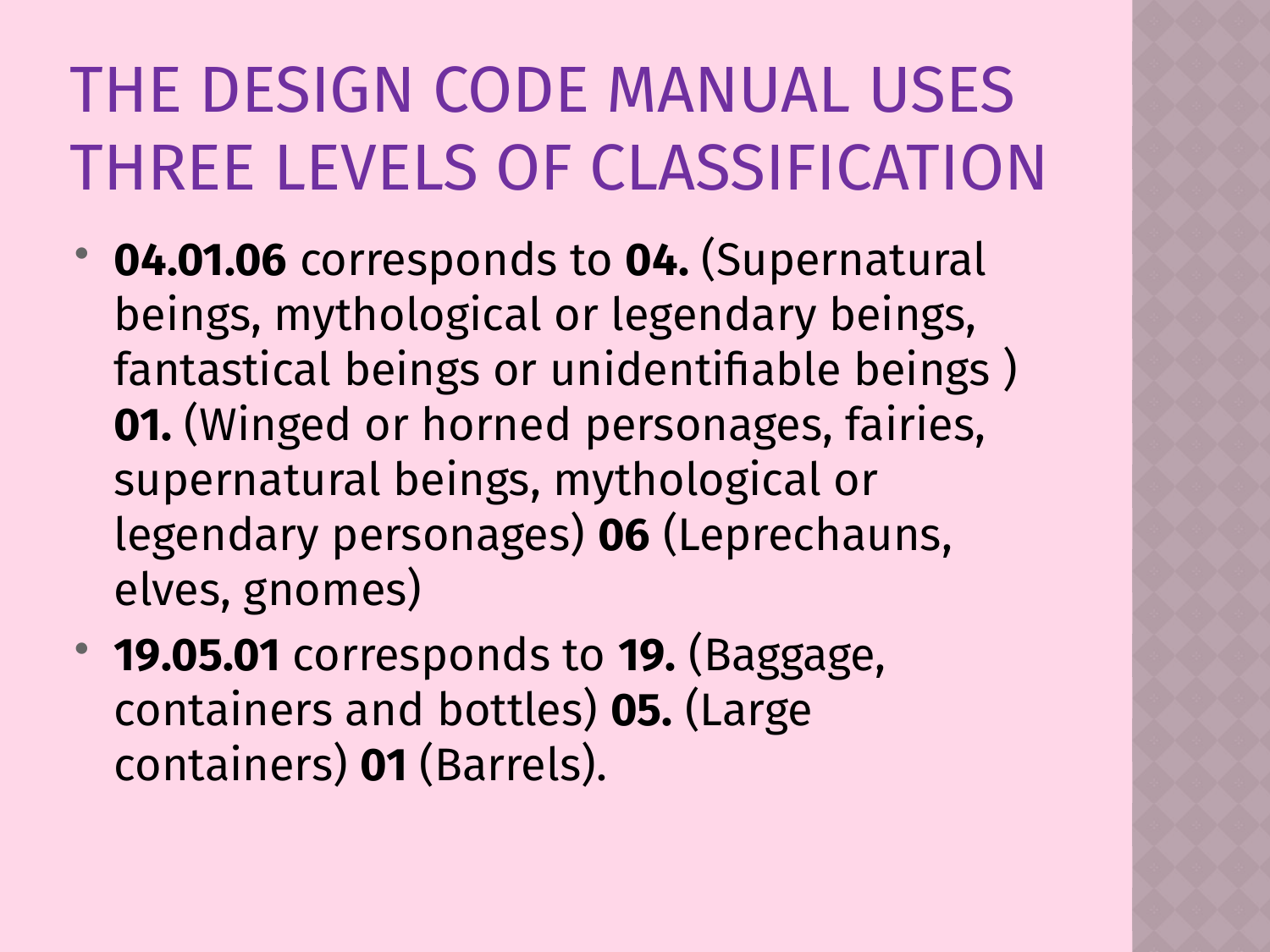

# The design code Manual uses three levels of classification
04.01.06 corresponds to 04. (Supernatural beings, mythological or legendary beings, fantastical beings or unidentifiable beings ) 01. (Winged or horned personages, fairies, supernatural beings, mythological or legendary personages) 06 (Leprechauns, elves, gnomes)
19.05.01 corresponds to 19. (Baggage, containers and bottles) 05. (Large containers) 01 (Barrels).